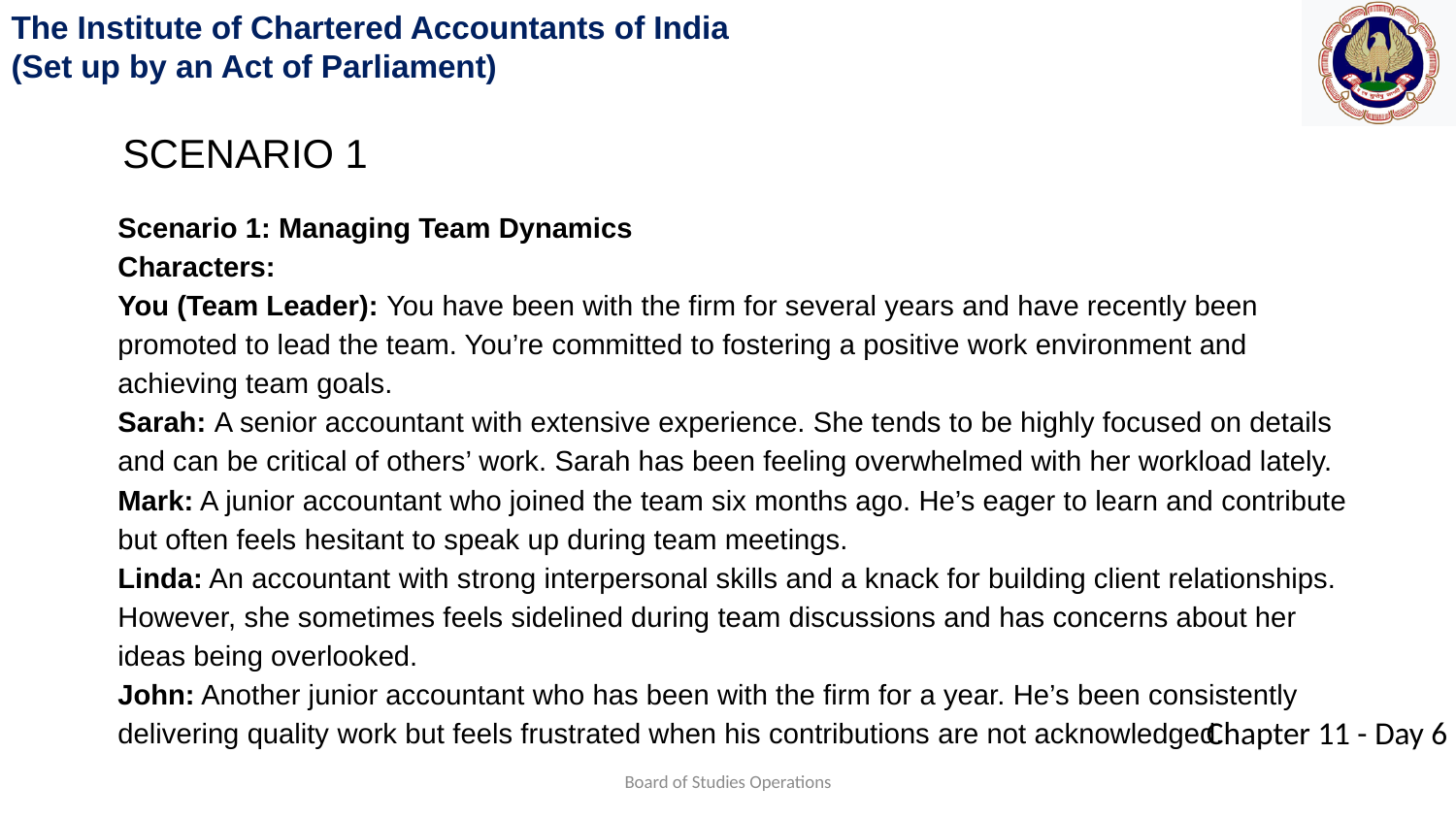

SCENARIO 1
Scenario 1: Managing Team Dynamics
Characters:
You (Team Leader): You have been with the firm for several years and have recently been promoted to lead the team. You’re committed to fostering a positive work environment and achieving team goals.
Sarah: A senior accountant with extensive experience. She tends to be highly focused on details and can be critical of others’ work. Sarah has been feeling overwhelmed with her workload lately.
Mark: A junior accountant who joined the team six months ago. He’s eager to learn and contribute but often feels hesitant to speak up during team meetings.
Linda: An accountant with strong interpersonal skills and a knack for building client relationships. However, she sometimes feels sidelined during team discussions and has concerns about her ideas being overlooked.
John: Another junior accountant who has been with the firm for a year. He’s been consistently delivering quality work but feels frustrated when his contributions are not acknowledged.
Board of Studies Operations